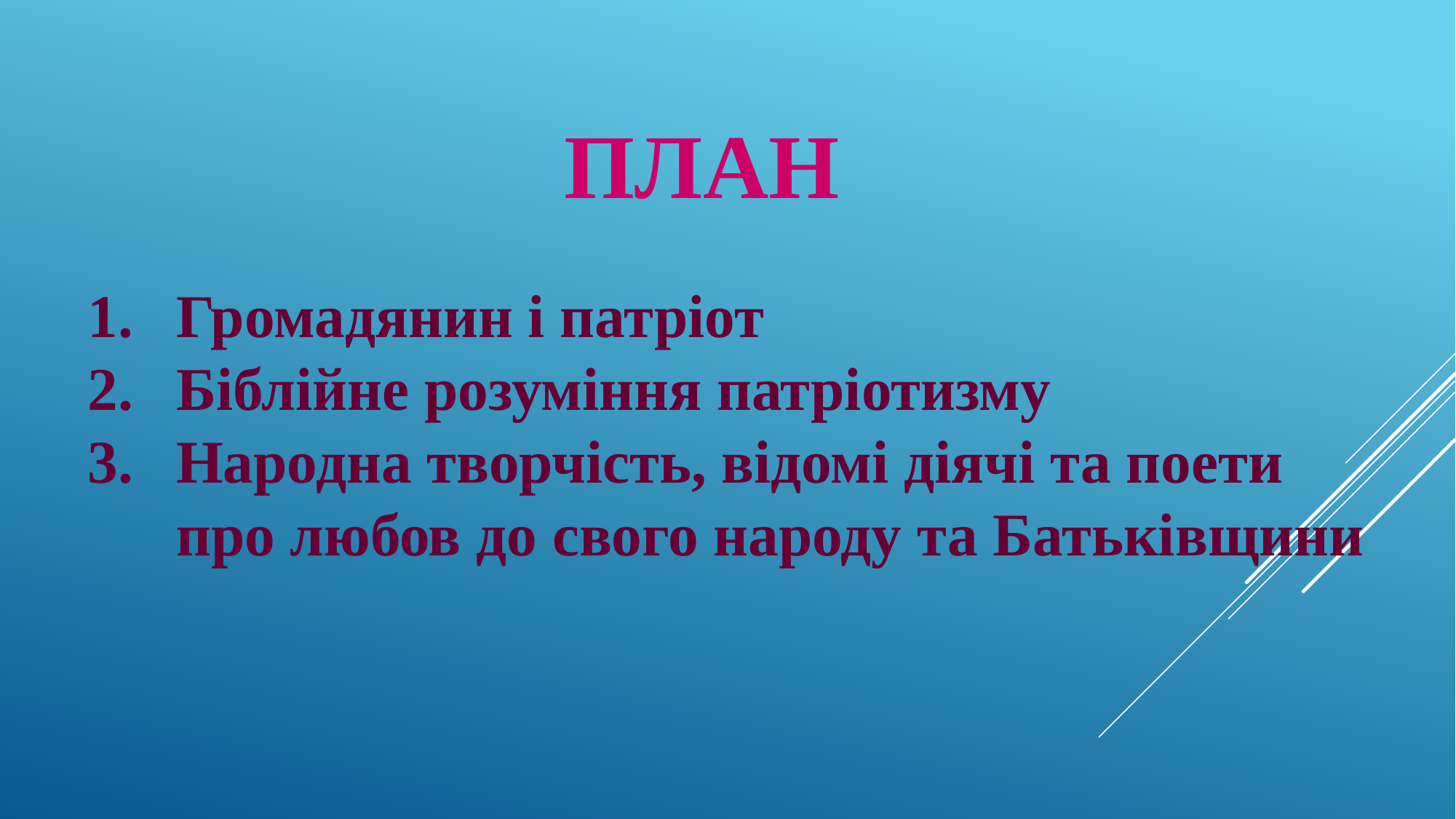

План
Громадянин і патріот
Біблійне розуміння патріотизму
Народна творчість, відомі діячі та поети про любов до свого народу та Батьківщини